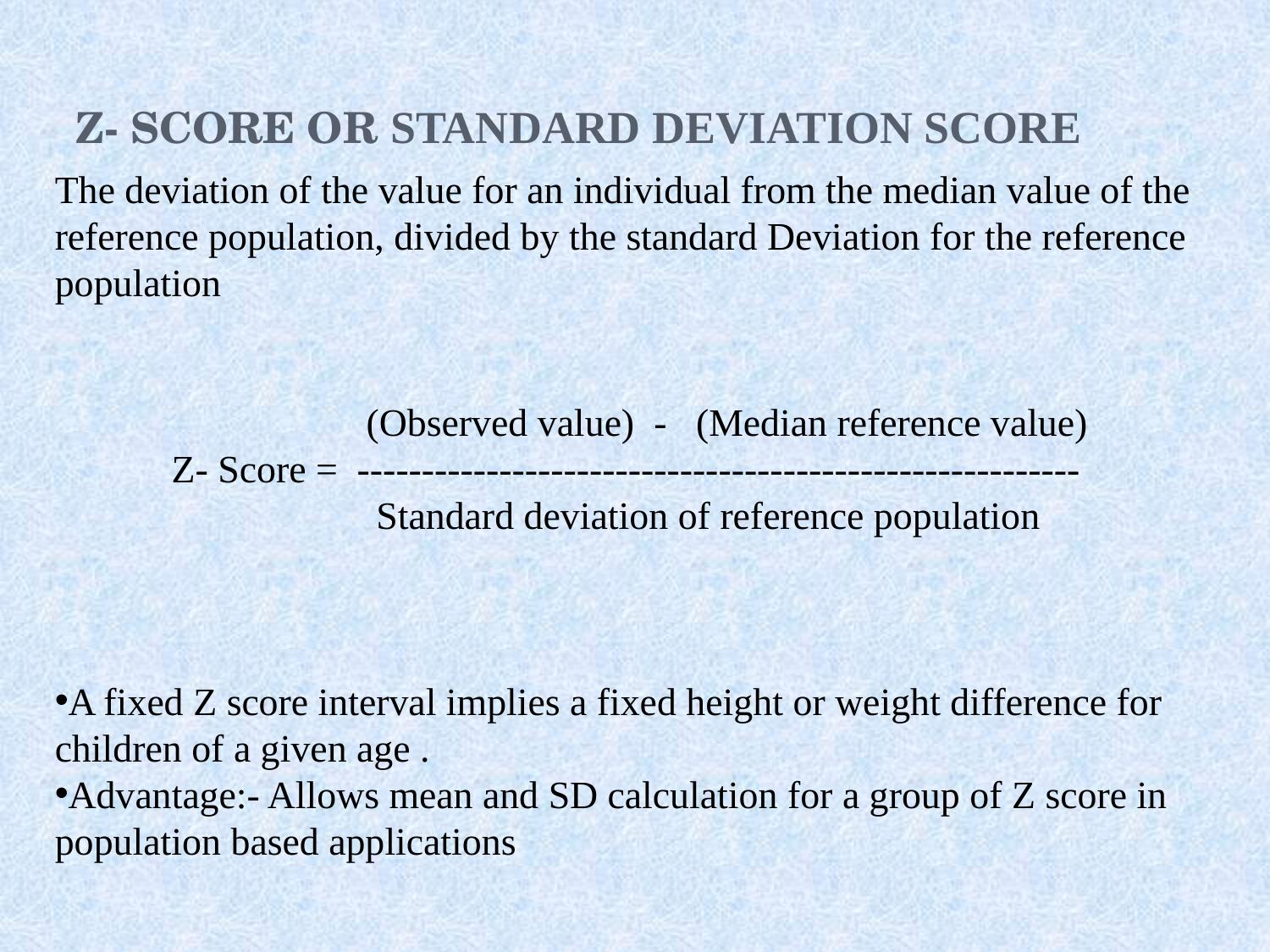

# Z- Score or standard deviation score
The deviation of the value for an individual from the median value of the reference population, divided by the standard Deviation for the reference population

                                (Observed value)  -   (Median reference value)
            Z- Score =  --------------------------------------------------------
                                 Standard deviation of reference population

A fixed Z score interval implies a fixed height or weight difference for children of a given age .
Advantage:- Allows mean and SD calculation for a group of Z score in population based applications